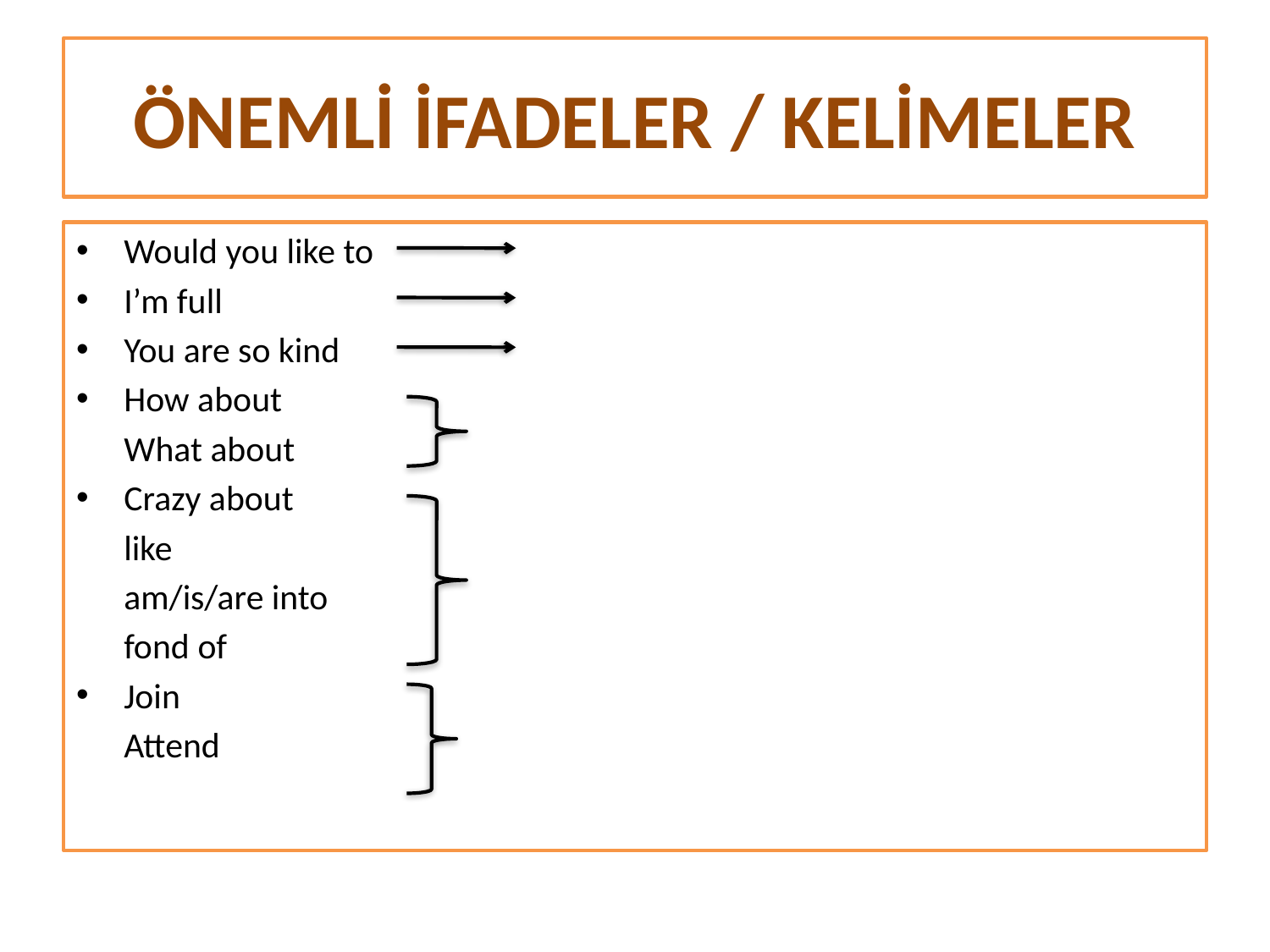

# ÖNEMLİ İFADELER / KELİMELER
Would you like to
I’m full
You are so kind
How about
	What about
Crazy about
	like
	am/is/are into
	fond of
Join
	Attend